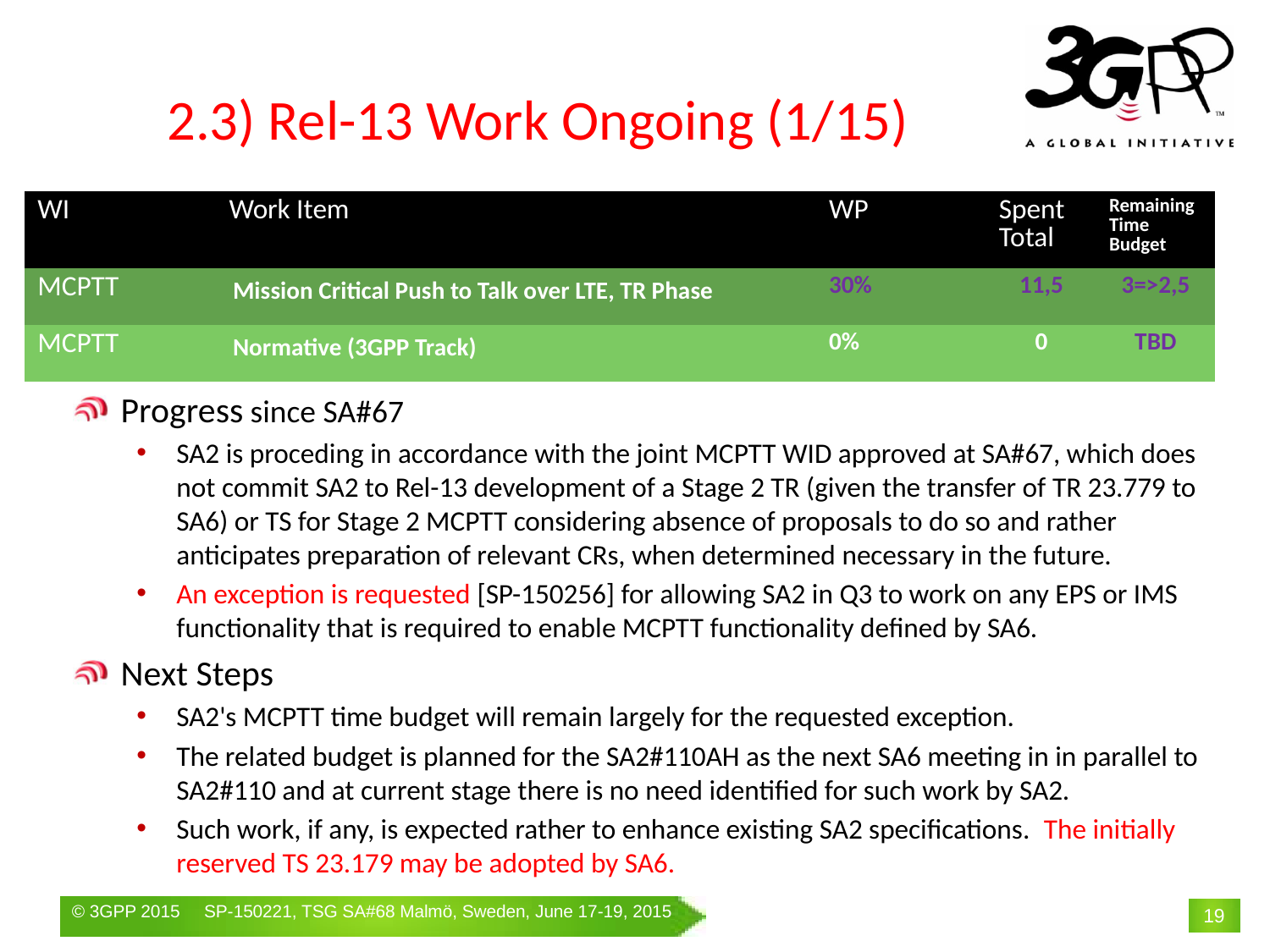

# 2.3) Rel-13 Work Ongoing (1/15)
| WI | Work Item | WP | Spent Total | Remaining Time Budget |
| --- | --- | --- | --- | --- |
| MCPTT | Mission Critical Push to Talk over LTE, TR Phase | 30% | 11,5 | 3=>2,5 |
| MCPTT | Normative (3GPP Track) | 0% | 0 | TBD |
Progress since SA#67
SA2 is proceding in accordance with the joint MCPTT WID approved at SA#67, which does not commit SA2 to Rel-13 development of a Stage 2 TR (given the transfer of TR 23.779 to SA6) or TS for Stage 2 MCPTT considering absence of proposals to do so and rather anticipates preparation of relevant CRs, when determined necessary in the future.
An exception is requested [SP-150256] for allowing SA2 in Q3 to work on any EPS or IMS functionality that is required to enable MCPTT functionality defined by SA6.
Next Steps
SA2's MCPTT time budget will remain largely for the requested exception.
The related budget is planned for the SA2#110AH as the next SA6 meeting in in parallel to SA2#110 and at current stage there is no need identified for such work by SA2.
Such work, if any, is expected rather to enhance existing SA2 specifications.  The initially reserved TS 23.179 may be adopted by SA6.